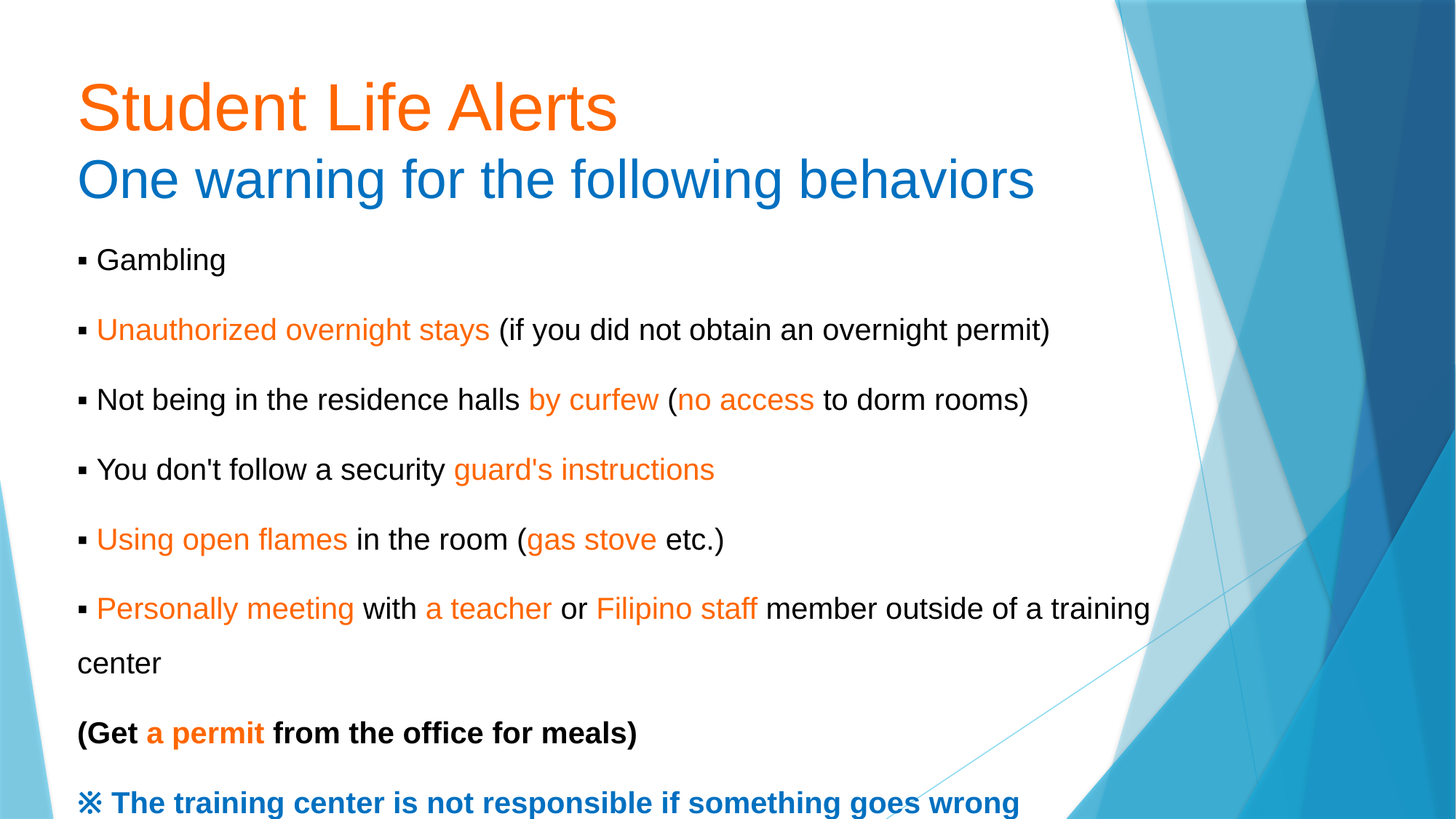

Student Life Alerts
One warning for the following behaviors
▪ Gambling
▪ Unauthorized overnight stays (if you did not obtain an overnight permit)
▪ Not being in the residence halls by curfew (no access to dorm rooms)
▪ You don't follow a security guard's instructions
▪ Using open flames in the room (gas stove etc.)
▪ Personally meeting with a teacher or Filipino staff member outside of a training center
(Get a permit from the office for meals)
※ The training center is not responsible if something goes wrong